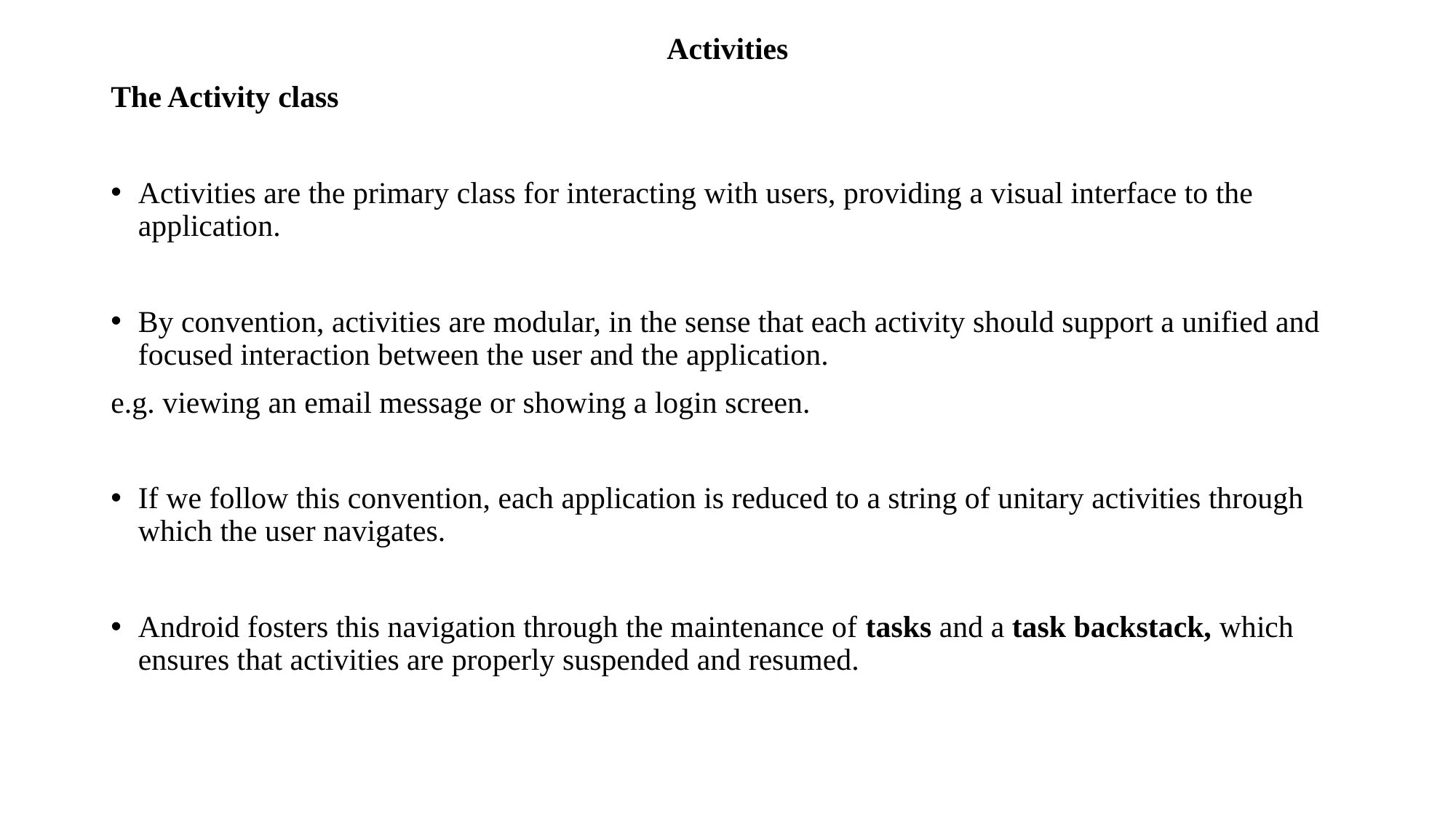

Activities
The Activity class

Activities are the primary class for interacting with users, providing a visual interface to the application.

By convention, activities are modular, in the sense that each activity should support a unified and focused interaction between the user and the application.
e.g. viewing an email message or showing a login screen.

If we follow this convention, each application is reduced to a string of unitary activities through which the user navigates.

Android fosters this navigation through the maintenance of tasks and a task backstack, which ensures that activities are properly suspended and resumed.